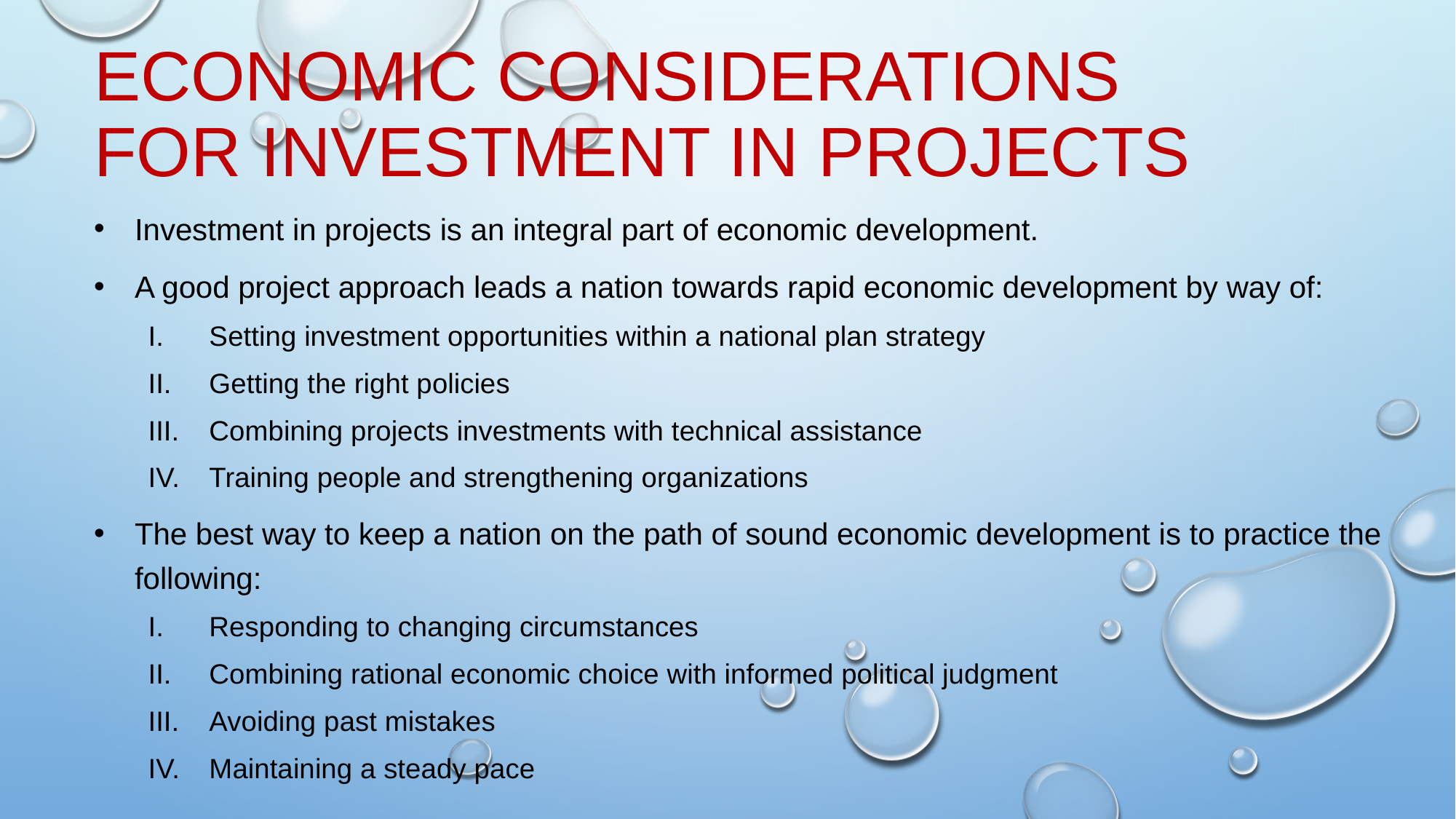

# Economic considerations for investment in projects
Investment in projects is an integral part of economic development.
A good project approach leads a nation towards rapid economic development by way of:
Setting investment opportunities within a national plan strategy
Getting the right policies
Combining projects investments with technical assistance
Training people and strengthening organizations
The best way to keep a nation on the path of sound economic development is to practice the following:
Responding to changing circumstances
Combining rational economic choice with informed political judgment
Avoiding past mistakes
Maintaining a steady pace